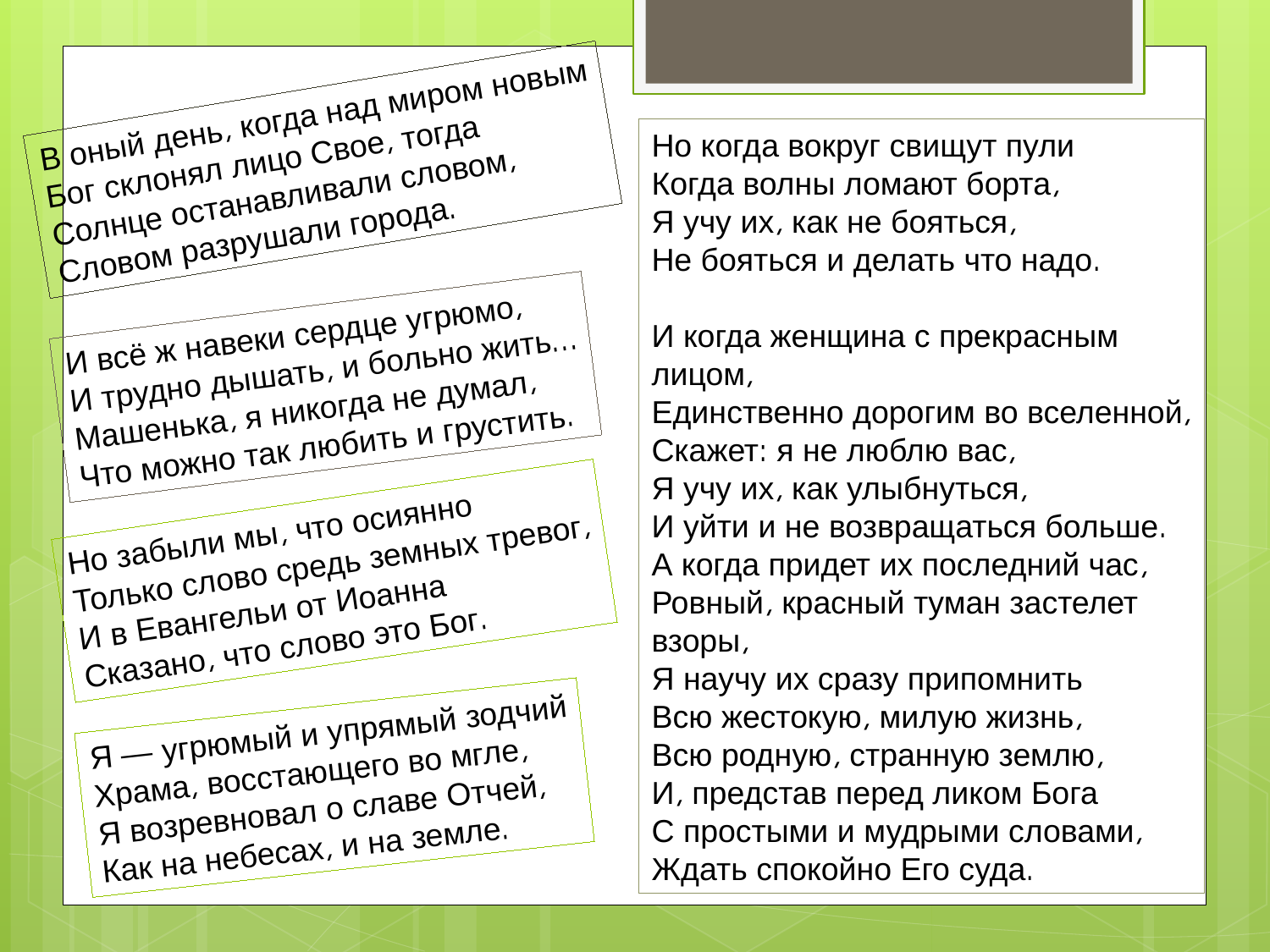

В оный день, когда над миром новым
Бог склонял лицо Свое, тогда
Солнце останавливали словом,
Словом разрушали города.
Но когда вокруг свищут пули
Когда волны ломают борта,
Я учу их, как не бояться,
Не бояться и делать что надо.
И когда женщина с прекрасным
лицом,
Единственно дорогим во вселенной,
Скажет: я не люблю вас,
Я учу их, как улыбнуться,
И уйти и не возвращаться больше.
А когда придет их последний час,
Ровный, красный туман застелет
взоры,
Я научу их сразу припомнить
Всю жестокую, милую жизнь,
Всю родную, странную землю,
И, представ перед ликом Бога
С простыми и мудрыми словами,
Ждать спокойно Его суда.
И всё ж навеки сердце угрюмо,
И трудно дышать, и больно жить…
Машенька, я никогда не думал,
Что можно так любить и грустить.
Но забыли мы, что осиянно
Только слово средь земных тревог,
И в Евангельи от Иоанна
Сказано, что слово это Бог.
Я — угрюмый и упрямый зодчий
Храма, восстающего во мгле,
Я возревновал о славе Отчей,
Как на небесах, и на земле.